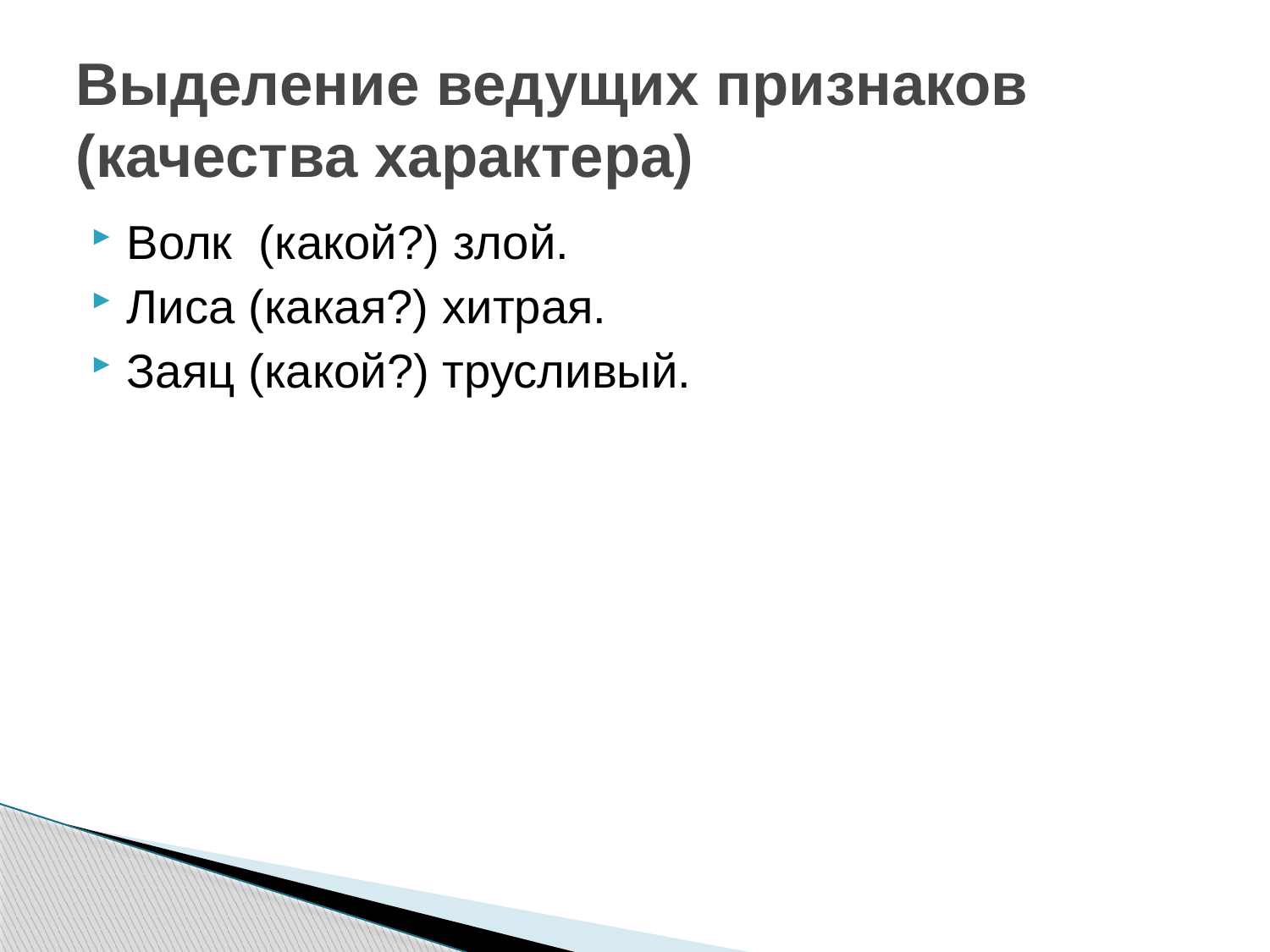

# Выделение ведущих признаков (качества характера)
Волк  (какой?) злой.
Лиса (какая?) хитрая.
Заяц (какой?) трусливый.